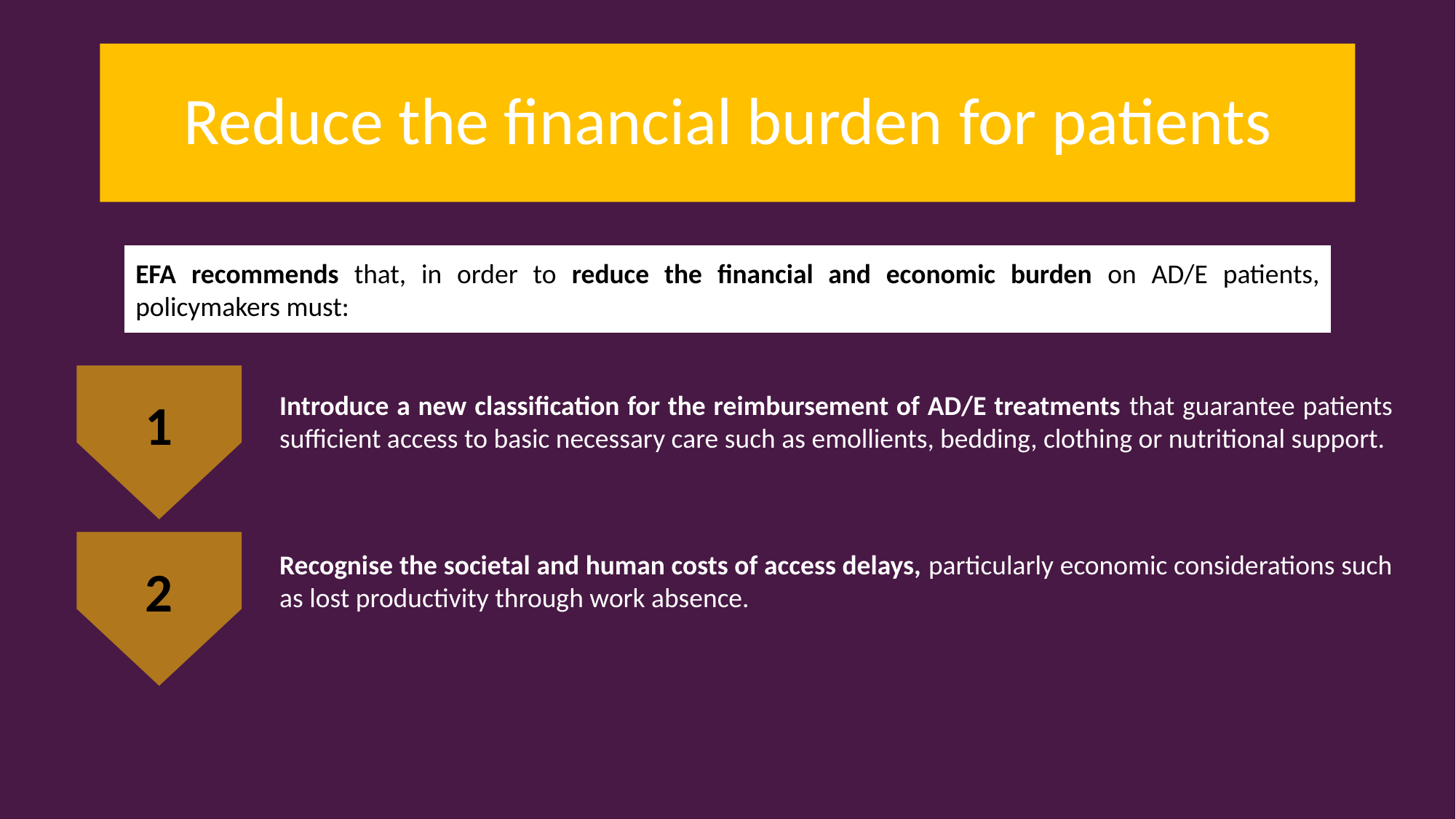

# Reduce the financial burden for patients
EFA recommends that, in order to reduce the financial and economic burden on AD/E patients, policymakers must:
1
Introduce a new classification for the reimbursement of AD/E treatments that guarantee patients sufficient access to basic necessary care such as emollients, bedding, clothing or nutritional support.
2
Recognise the societal and human costs of access delays, particularly economic considerations such as lost productivity through work absence.

22